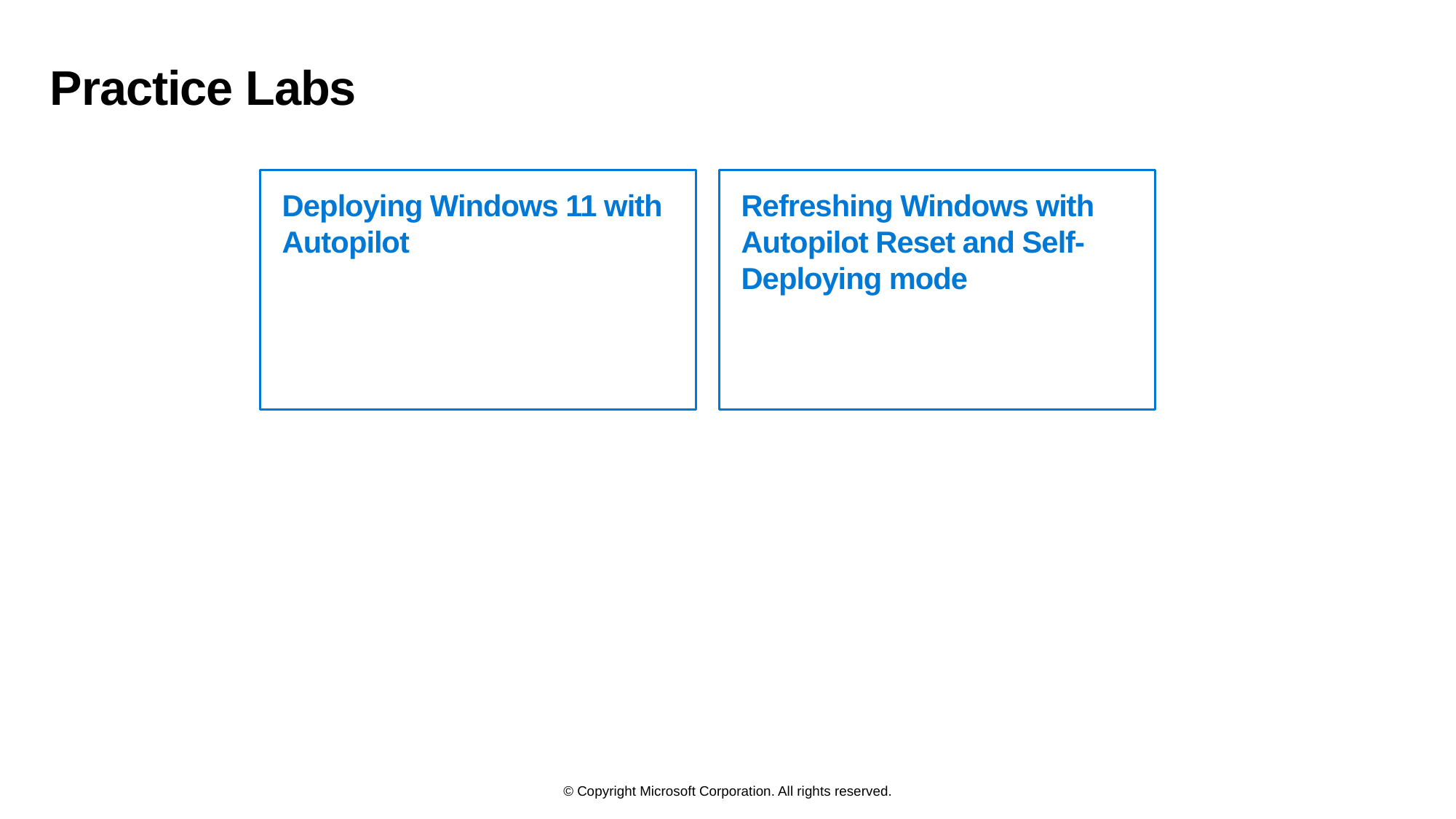

# Practice Labs
Deploying Windows 11 with Autopilot
Refreshing Windows with Autopilot Reset and Self-Deploying mode